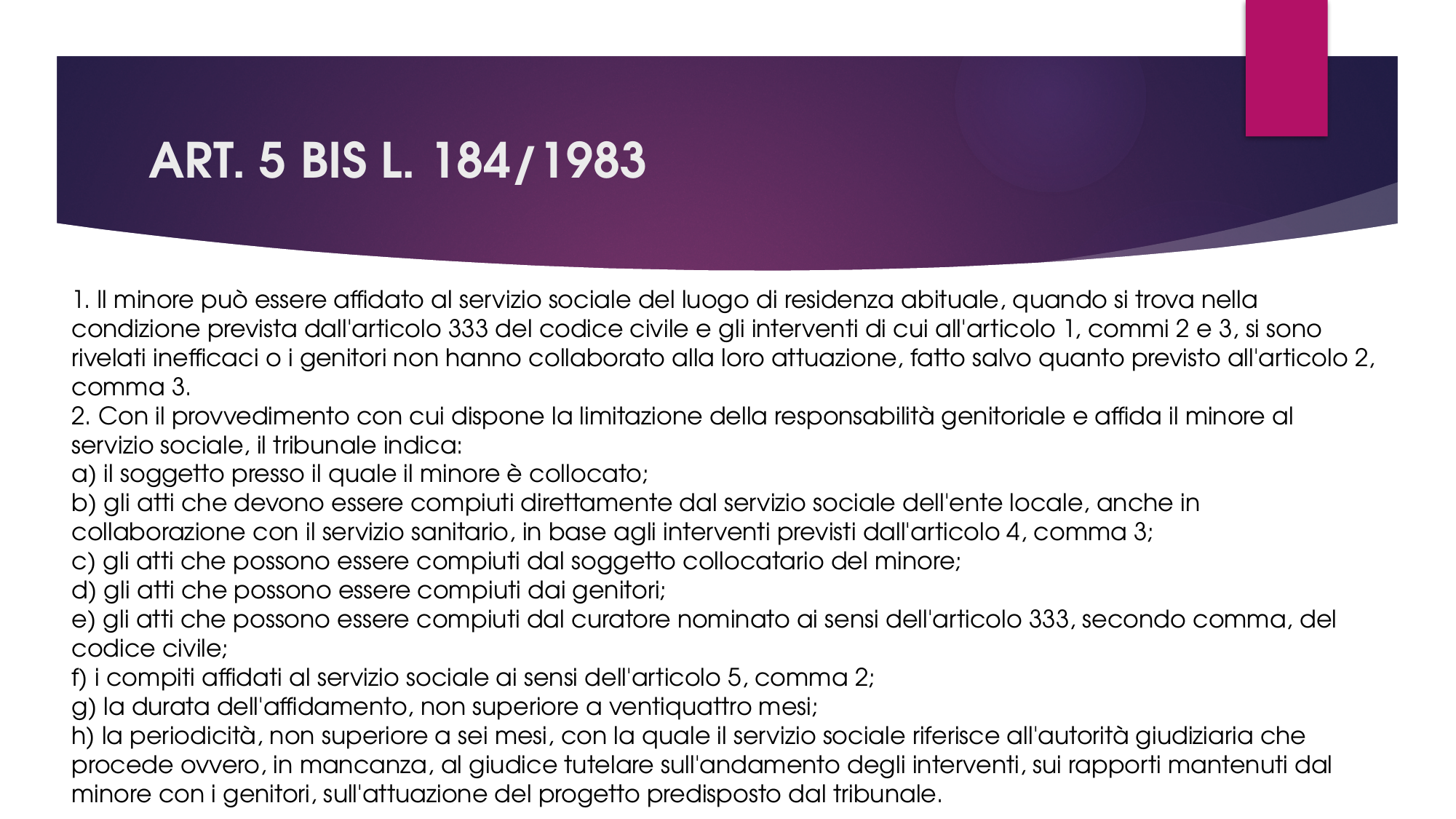

# ART. 5 BIS L. 184/1983
1. Il minore può essere affidato al servizio sociale del luogo di residenza abituale, quando si trova nella condizione prevista dall'articolo 333 del codice civile e gli interventi di cui all'articolo 1, commi 2 e 3, si sono rivelati inefficaci o i genitori non hanno collaborato alla loro attuazione, fatto salvo quanto previsto all'articolo 2, comma 3.
2. Con il provvedimento con cui dispone la limitazione della responsabilità genitoriale e affida il minore al servizio sociale, il tribunale indica:
a) il soggetto presso il quale il minore è collocato;
b) gli atti che devono essere compiuti direttamente dal servizio sociale dell'ente locale, anche in collaborazione con il servizio sanitario, in base agli interventi previsti dall'articolo 4, comma 3;
c) gli atti che possono essere compiuti dal soggetto collocatario del minore;
d) gli atti che possono essere compiuti dai genitori;
e) gli atti che possono essere compiuti dal curatore nominato ai sensi dell'articolo 333, secondo comma, del codice civile;
f) i compiti affidati al servizio sociale ai sensi dell'articolo 5, comma 2;
g) la durata dell'affidamento, non superiore a ventiquattro mesi;
h) la periodicità, non superiore a sei mesi, con la quale il servizio sociale riferisce all'autorità giudiziaria che procede ovvero, in mancanza, al giudice tutelare sull'andamento degli interventi, sui rapporti mantenuti dal minore con i genitori, sull'attuazione del progetto predisposto dal tribunale.